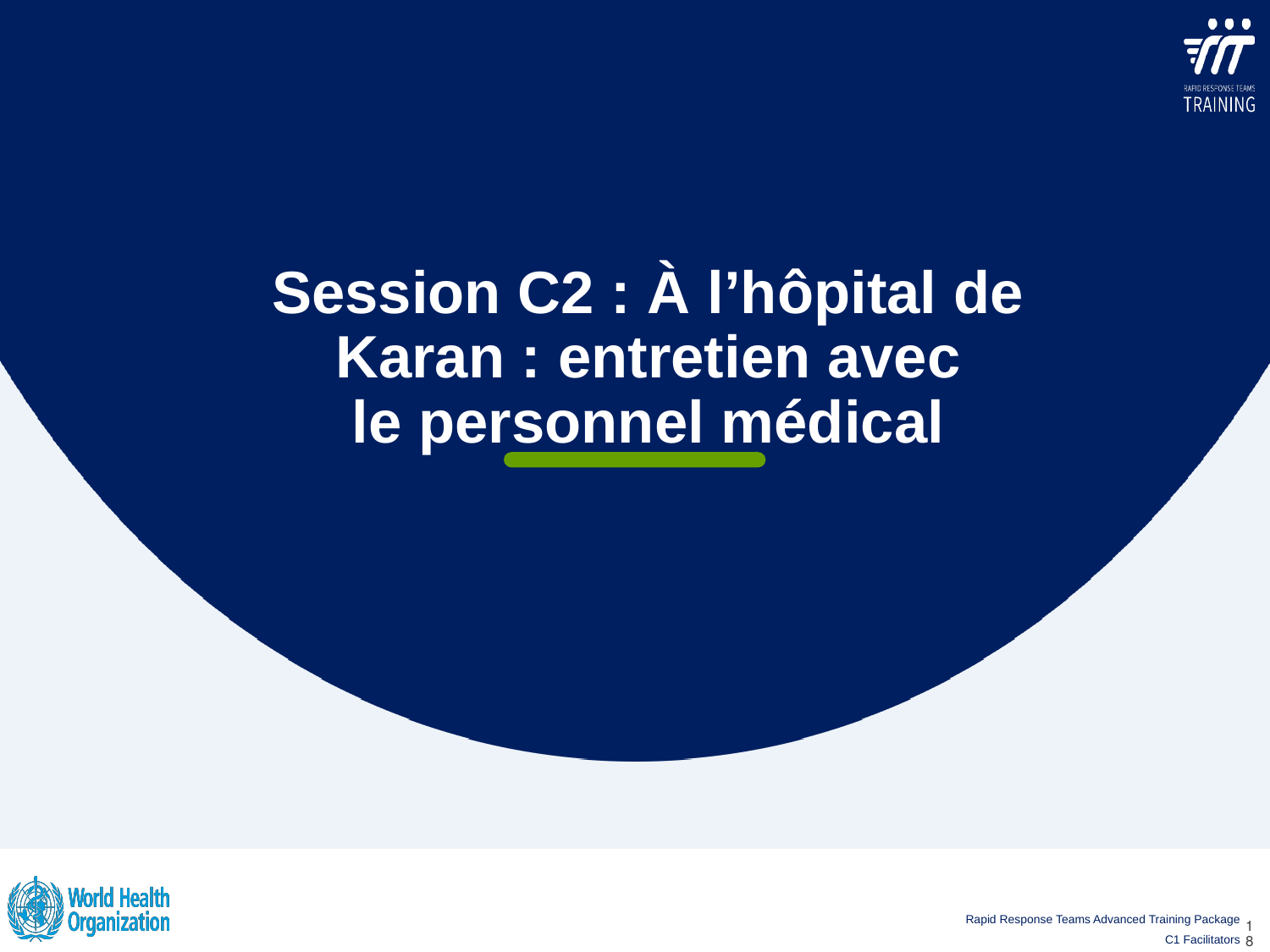

Session C2 : À l’hôpital de Karan : entretien avec le personnel médical